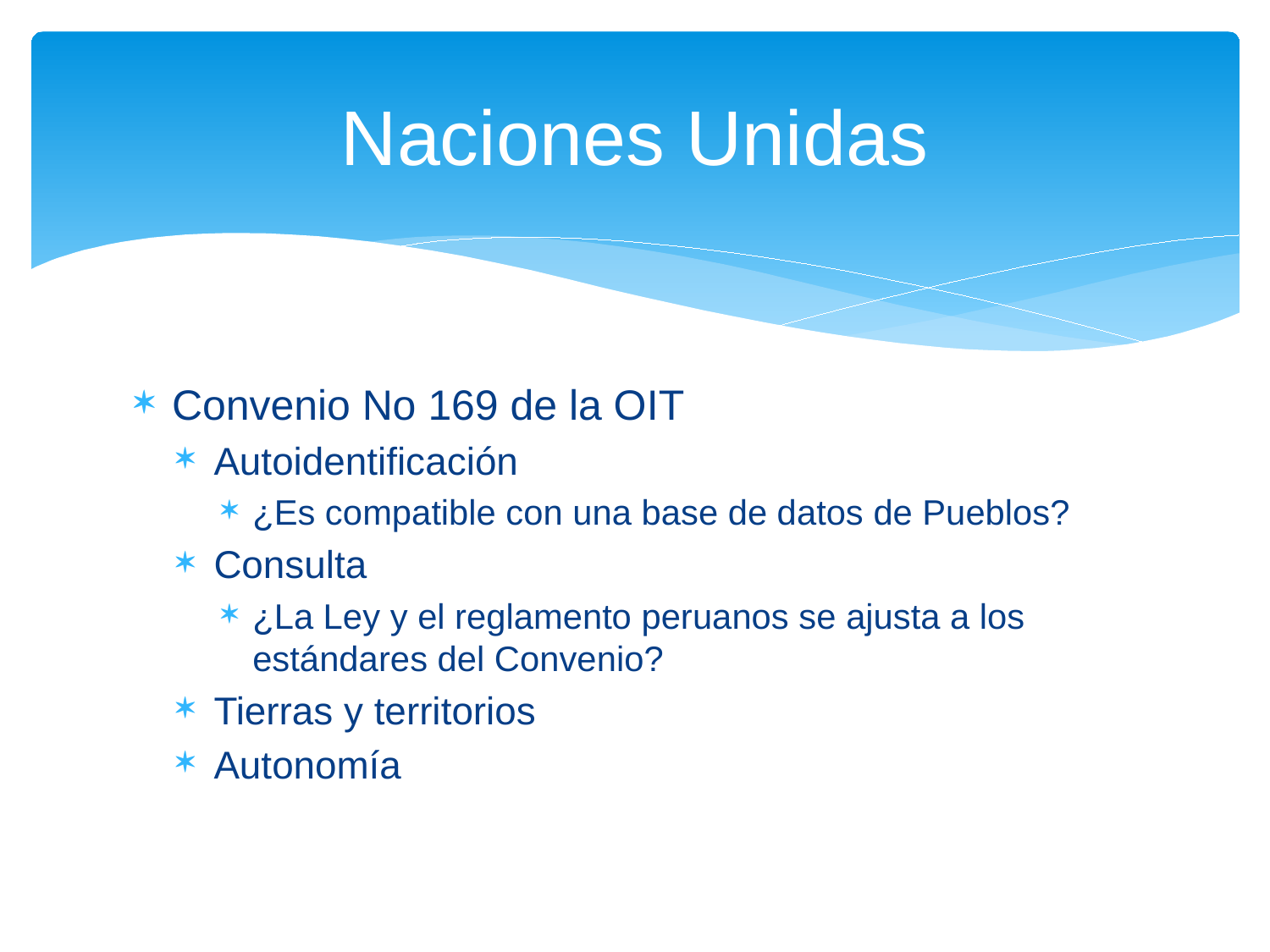

# Naciones Unidas
Convenio No 169 de la OIT
Autoidentificación
¿Es compatible con una base de datos de Pueblos?
Consulta
¿La Ley y el reglamento peruanos se ajusta a los estándares del Convenio?
Tierras y territorios
Autonomía